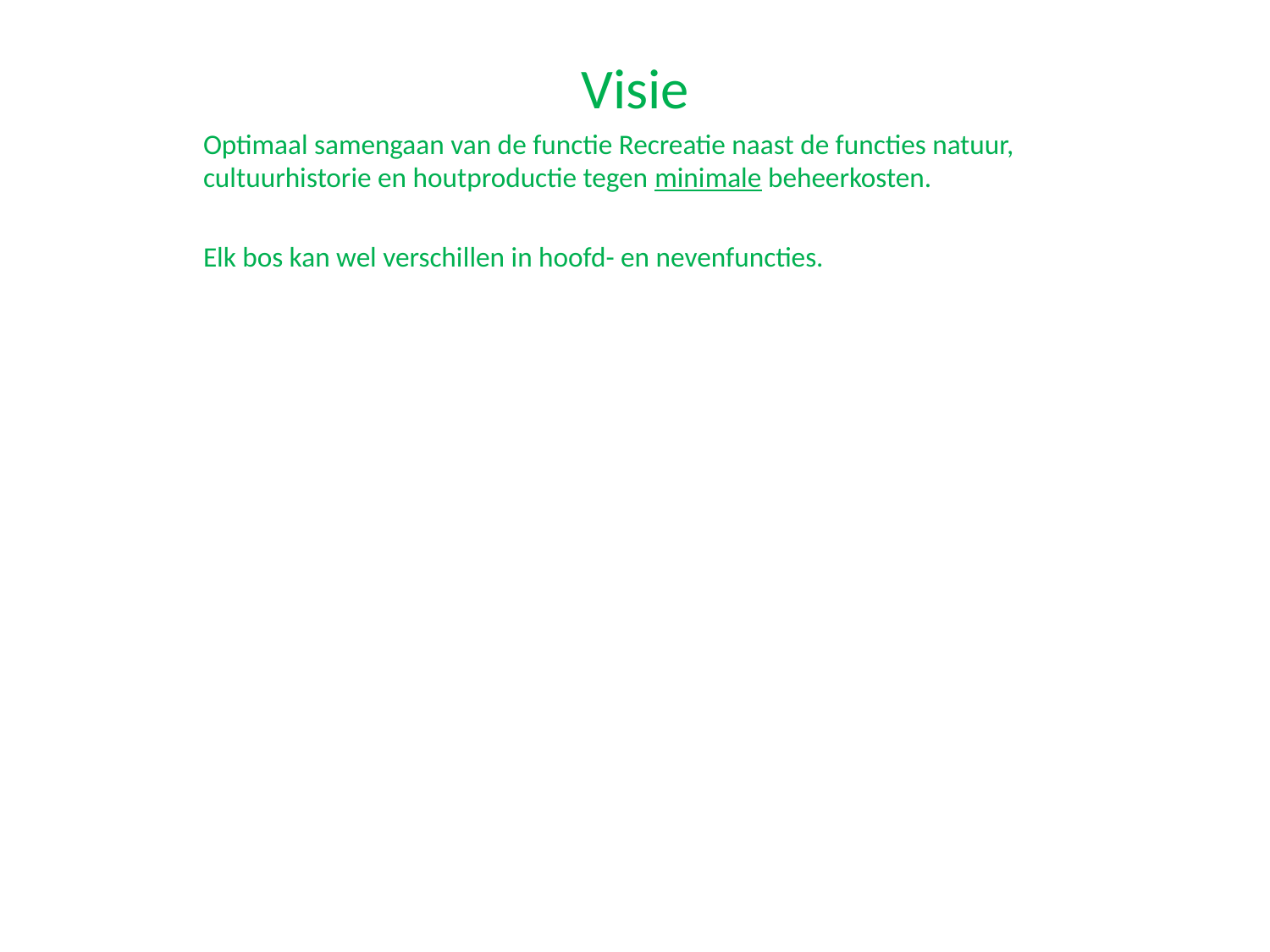

Visie
Optimaal samengaan van de functie Recreatie naast de functies natuur, cultuurhistorie en houtproductie tegen minimale beheerkosten.

Elk bos kan wel verschillen in hoofd- en nevenfuncties.